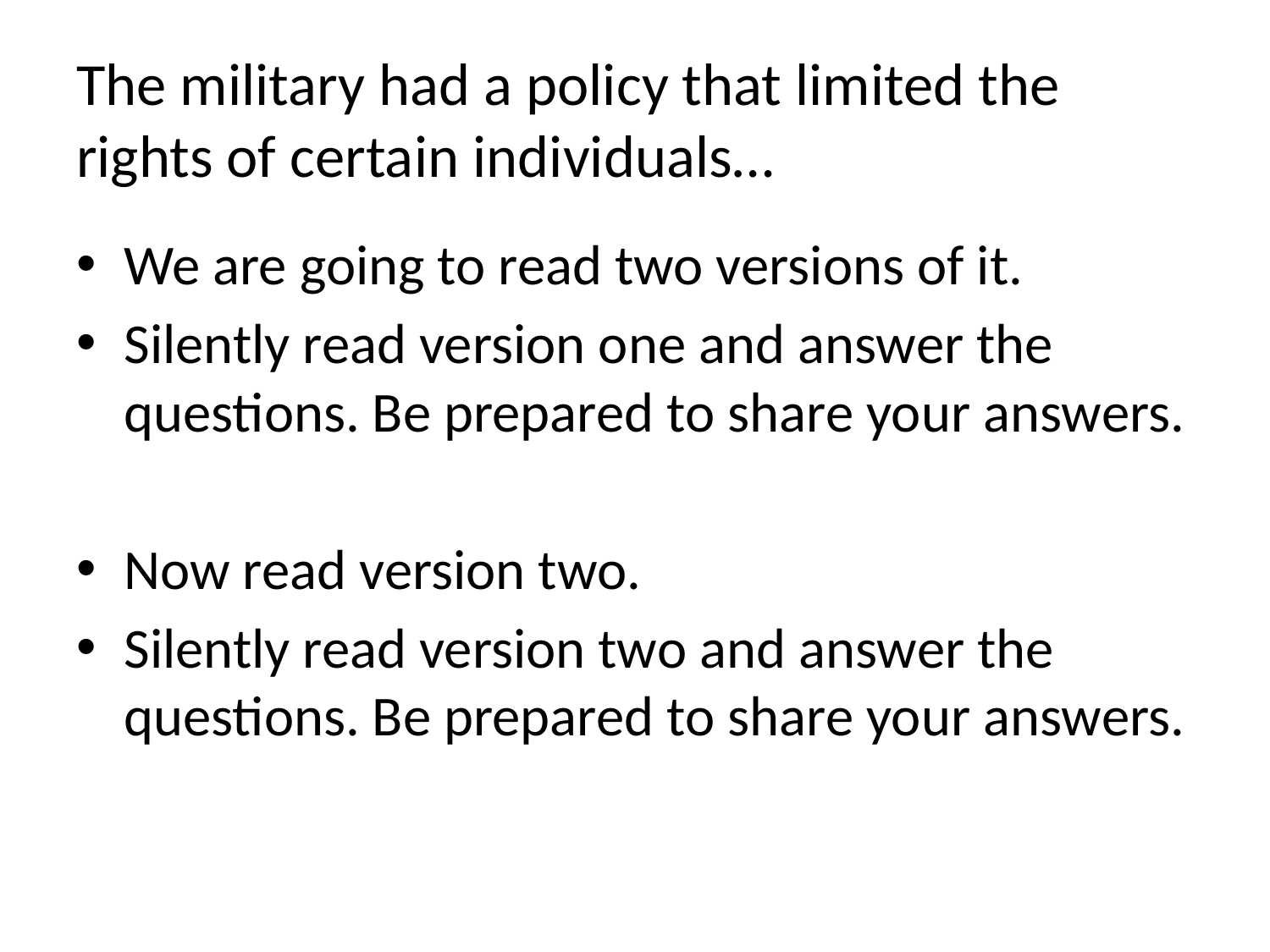

# The military had a policy that limited the rights of certain individuals…
We are going to read two versions of it.
Silently read version one and answer the questions. Be prepared to share your answers.

Now read version two.
Silently read version two and answer the questions. Be prepared to share your answers.